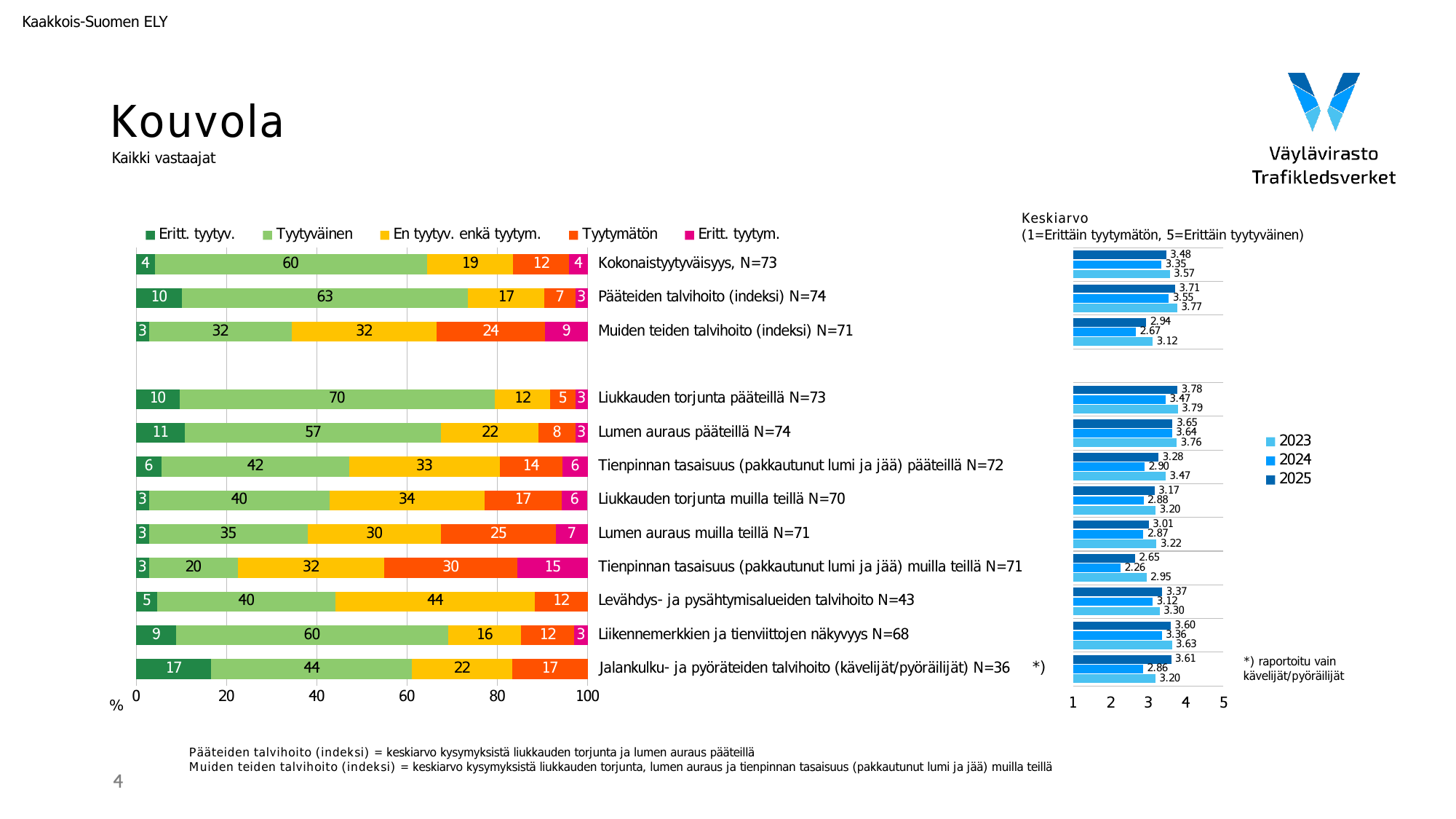

Kaakkois-Suomen ELY
# Kouvola
Kaikki vastaajat
Keskiarvo
(1=Erittäin tyytymätön, 5=Erittäin tyytyväinen)

### Chart

| Category | Eritt. tyytyv. | Tyytyväinen | En tyytyv. enkä tyytym. | Tyytymätön | Eritt. tyytym. |
|---|---|---|---|---|---|
| Kokonaistyytyväisyys, N=73 | 4.109589 | 60.273973 | 19.178082 | 12.328767 | 4.109589 |
| Pääteiden talvihoito (indeksi) N=74 | 10.199926 | 63.30988550000001 | 16.9751945 | 6.79378 | 2.7212145000000003 |
| Muiden teiden talvihoito (indeksi) N=71 | 2.830315 | 31.643192666666664 | 32.08584833333333 | 24.024145 | 9.416499333333334 |
|  | None | None | None | None | None |
| Liukkauden torjunta pääteillä N=73 | 9.589041 | 69.863014 | 12.328767 | 5.479452 | 2.739726 |
| Lumen auraus pääteillä N=74 | 10.810811 | 56.756757 | 21.621622 | 8.108108 | 2.702703 |
| Tienpinnan tasaisuus (pakkautunut lumi ja jää) pääteillä N=72 | 5.555556 | 41.666667 | 33.333333 | 13.888889 | 5.555556 |
| Liukkauden torjunta muilla teillä N=70 | 2.857143 | 40.0 | 34.285714 | 17.142857 | 5.714286 |
| Lumen auraus muilla teillä N=71 | 2.816901 | 35.211268 | 29.577465 | 25.352113 | 7.042254 |
| Tienpinnan tasaisuus (pakkautunut lumi ja jää) muilla teillä N=71 | 2.816901 | 19.71831 | 32.394366 | 29.577465 | 15.492958 |
| Levähdys- ja pysähtymisalueiden talvihoito N=43 | 4.651163 | 39.534884 | 44.186047 | 11.627907 | None |
| Liikennemerkkien ja tienviittojen näkyvyys N=68 | 8.823529 | 60.294118 | 16.176471 | 11.764706 | 2.941176 |
| Jalankulku- ja pyöräteiden talvihoito (kävelijät/pyöräilijät) N=36 | 16.666667 | 44.444444 | 22.222222 | 16.666667 | None |

### Chart

| Category | 2025 | 2024 | 2023 |
|---|---|---|---|
*) raportoitu vain
kävelijät/pyöräilijät
*)
%
Pääteiden talvihoito (indeksi) = keskiarvo kysymyksistä liukkauden torjunta ja lumen auraus pääteillä
Muiden teiden talvihoito (indeksi) = keskiarvo kysymyksistä liukkauden torjunta, lumen auraus ja tienpinnan tasaisuus (pakkautunut lumi ja jää) muilla teillä

4